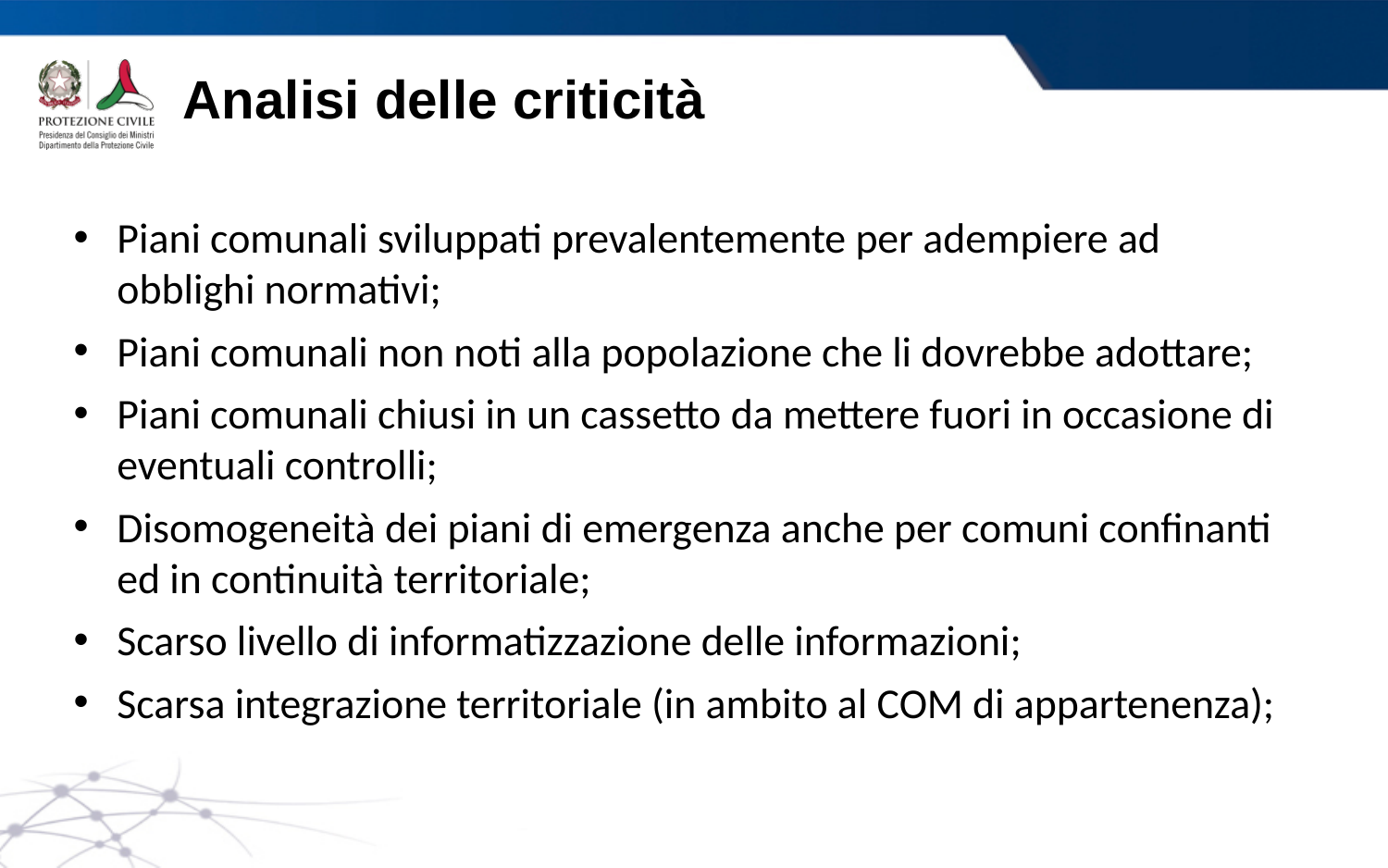

# Analisi delle criticità
Piani comunali sviluppati prevalentemente per adempiere ad obblighi normativi;
Piani comunali non noti alla popolazione che li dovrebbe adottare;
Piani comunali chiusi in un cassetto da mettere fuori in occasione di eventuali controlli;
Disomogeneità dei piani di emergenza anche per comuni confinanti ed in continuità territoriale;
Scarso livello di informatizzazione delle informazioni;
Scarsa integrazione territoriale (in ambito al COM di appartenenza);